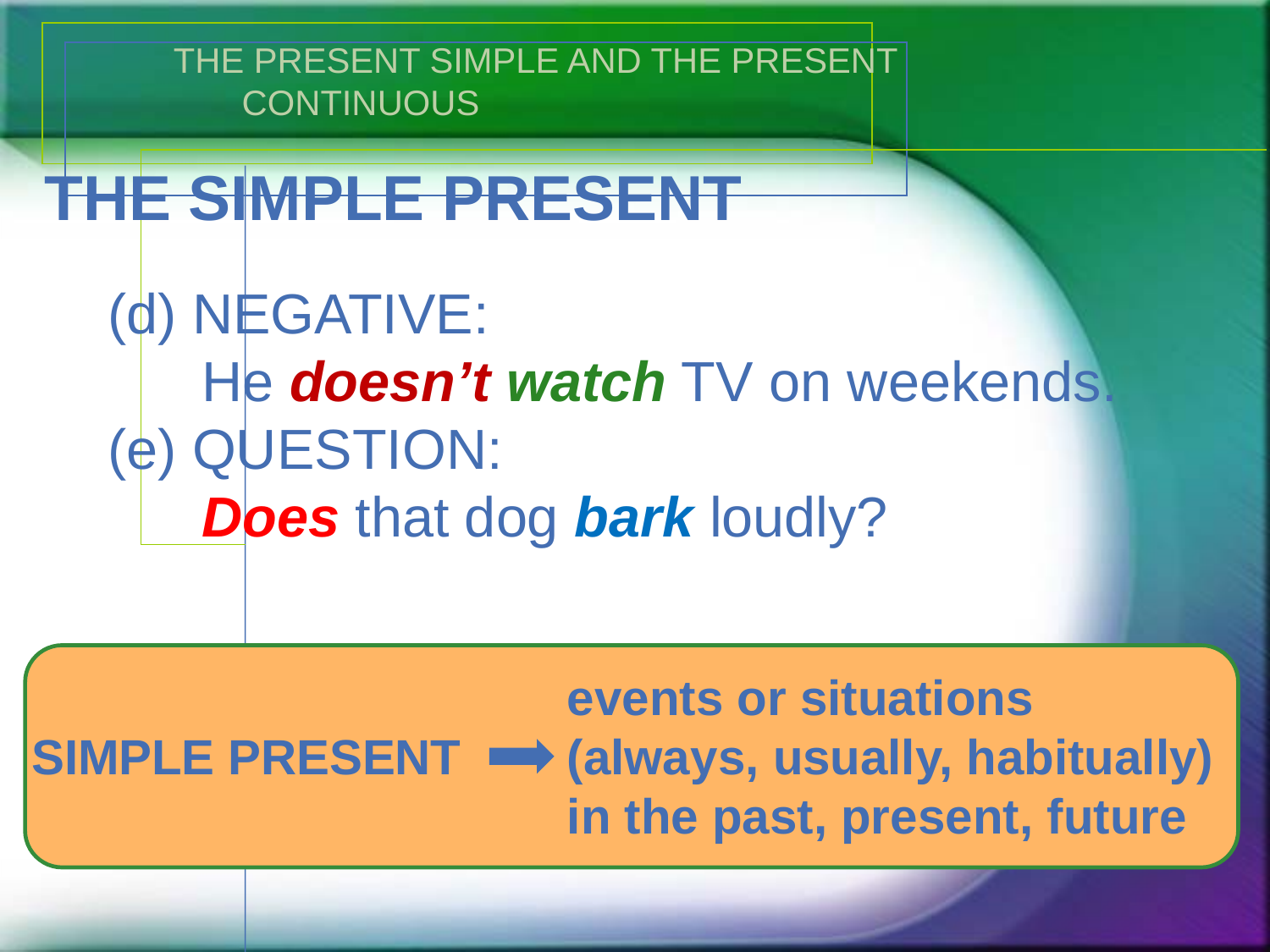

THE PRESENT SIMPLE AND THE PRESENT
       CONTINUOUS
THE SIMPLE PRESENT
(d) NEGATIVE:
      He doesn’t watch TV on weekends.
(e) QUESTION:
      Does that dog bark loudly?

				  events or situations
SIMPLE PRESENT   	  (always, usually, habitually)
				  in the past, present, future